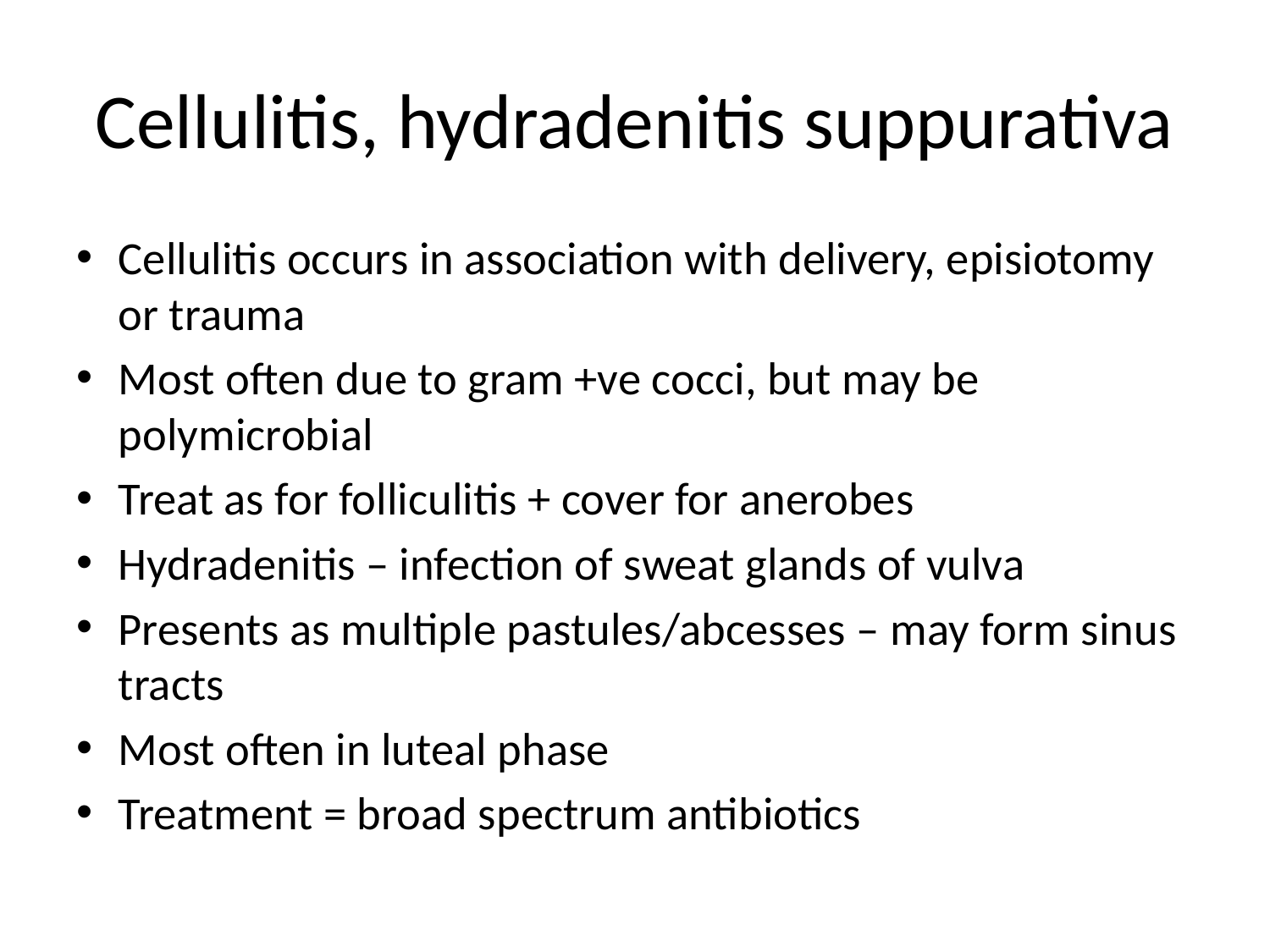

# Cellulitis, hydradenitis suppurativa
Cellulitis occurs in association with delivery, episiotomy or trauma
Most often due to gram +ve cocci, but may be polymicrobial
Treat as for folliculitis + cover for anerobes
Hydradenitis – infection of sweat glands of vulva
Presents as multiple pastules/abcesses – may form sinus tracts
Most often in luteal phase
Treatment = broad spectrum antibiotics